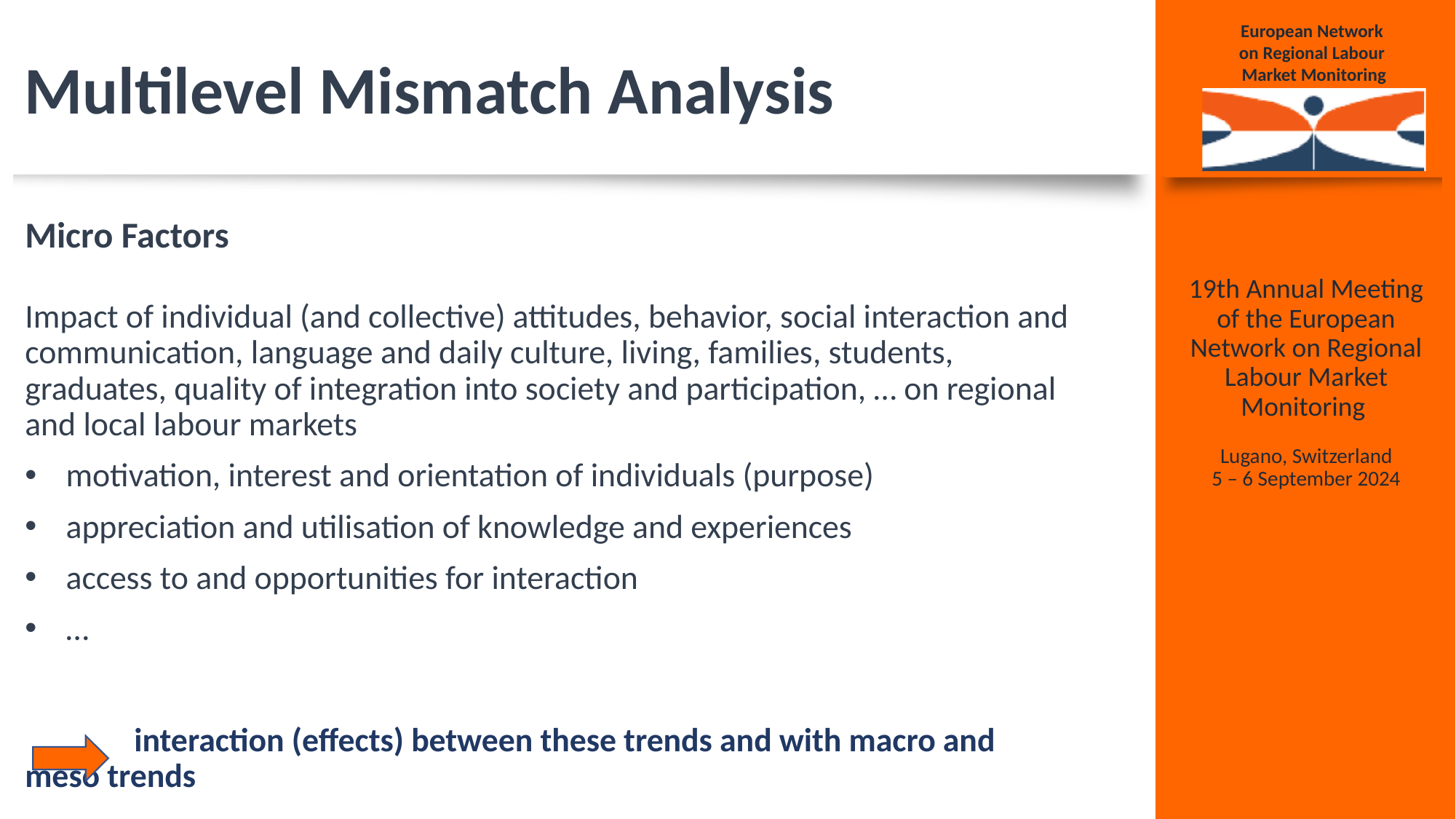

# Multilevel Mismatch Analysis
Micro Factors

Impact of individual (and collective) attitudes, behavior, social interaction and communication, language and daily culture, living, families, students, graduates, quality of integration into society and participation, … on regional and local labour markets
motivation, interest and orientation of individuals (purpose)
appreciation and utilisation of knowledge and experiences
access to and opportunities for interaction
…

	interaction (effects) between these trends and with macro and 	meso trends